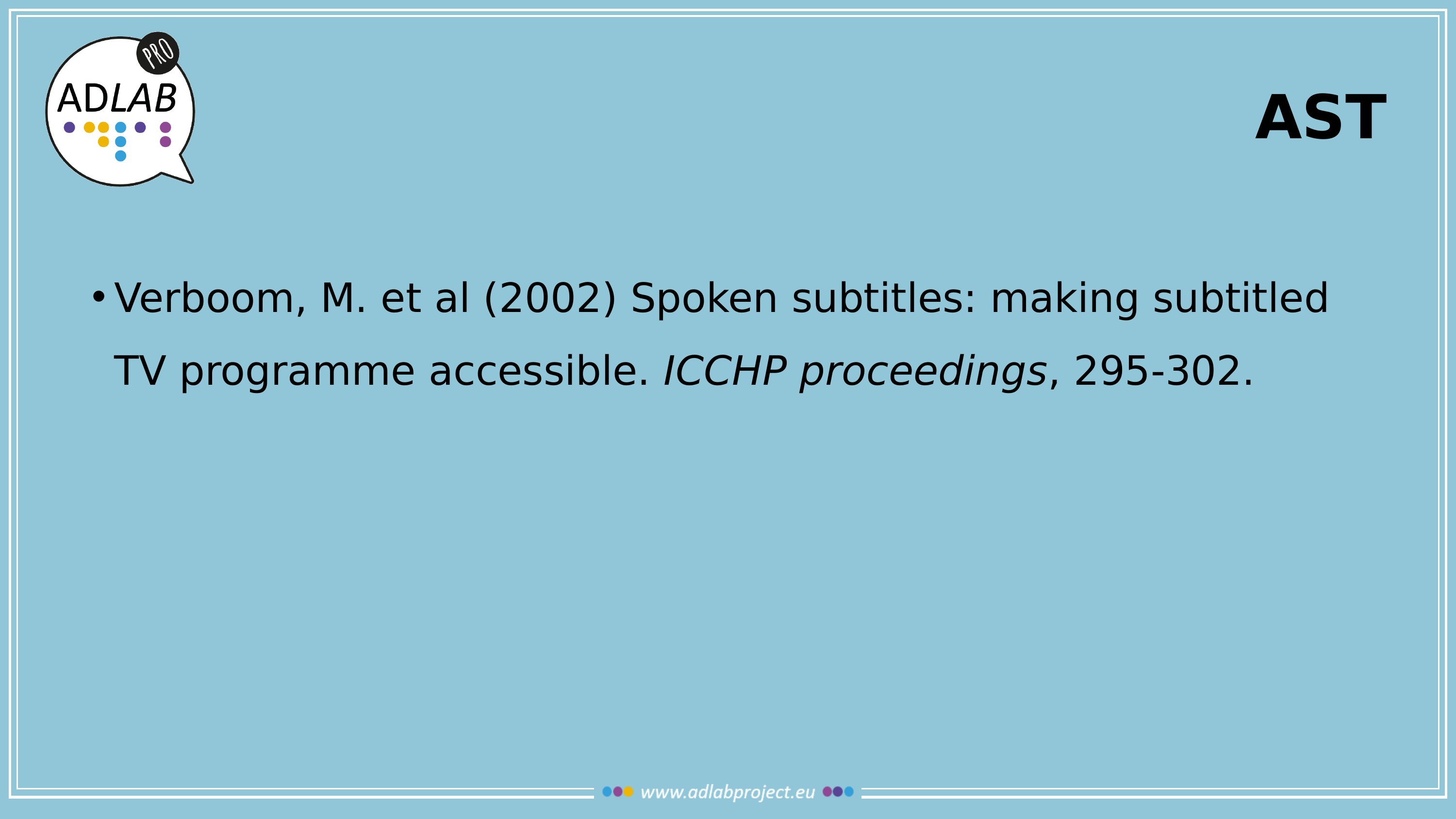

# AST
Verboom, M. et al (2002) Spoken subtitles: making subtitled TV programme accessible. ICCHP proceedings, 295-302.